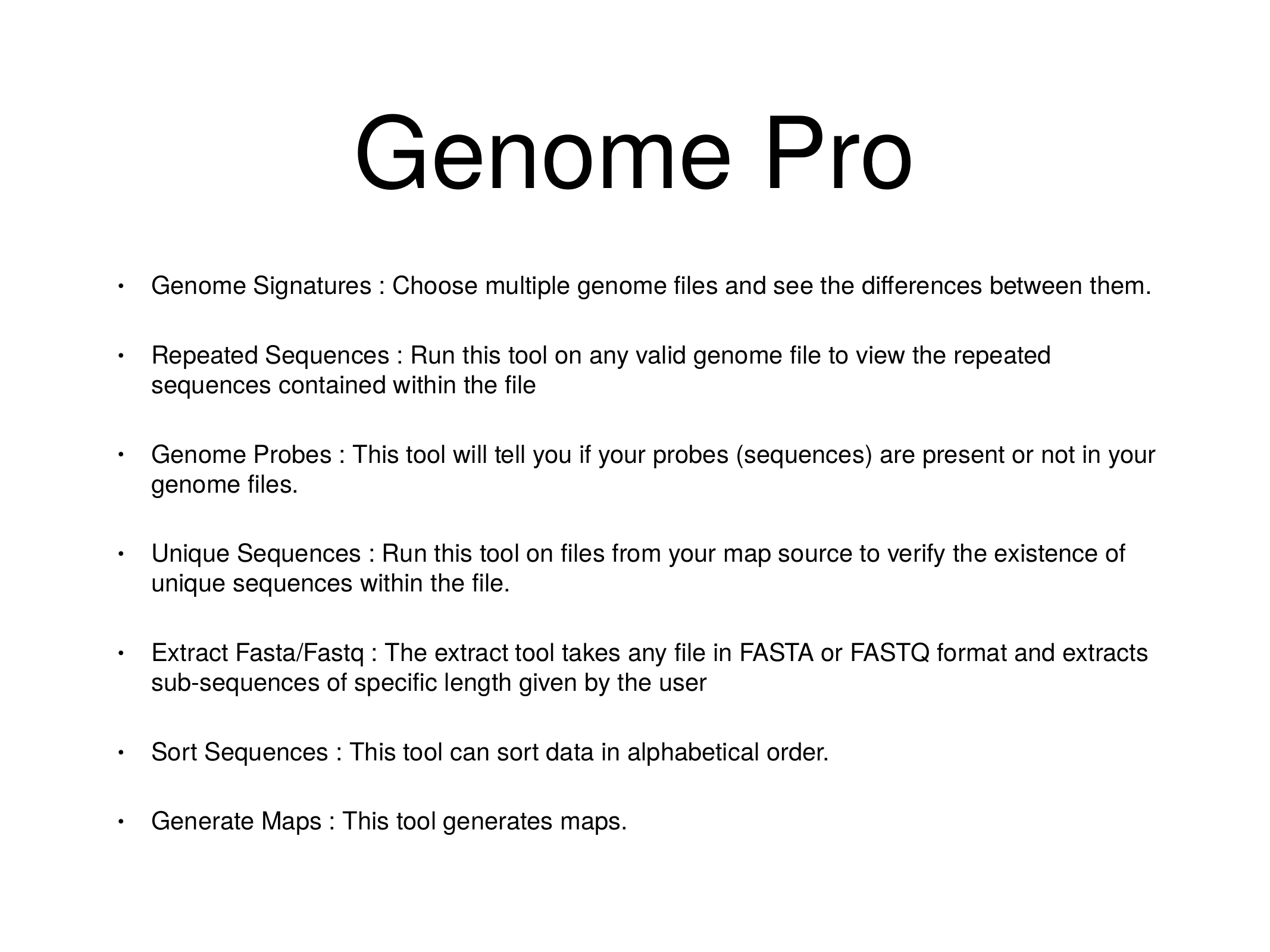

# Genome Pro
Genome Signatures : Choose multiple genome files and see the differences between them.
Repeated Sequences : Run this tool on any valid genome file to view the repeated sequences contained within the file
Genome Probes : This tool will tell you if your probes (sequences) are present or not in your genome files.
Unique Sequences : Run this tool on files from your map source to verify the existence of unique sequences within the file.
Extract Fasta/Fastq : The extract tool takes any file in FASTA or FASTQ format and extracts sub-sequences of specific length given by the user
Sort Sequences : This tool can sort data in alphabetical order.
Generate Maps : This tool generates maps.